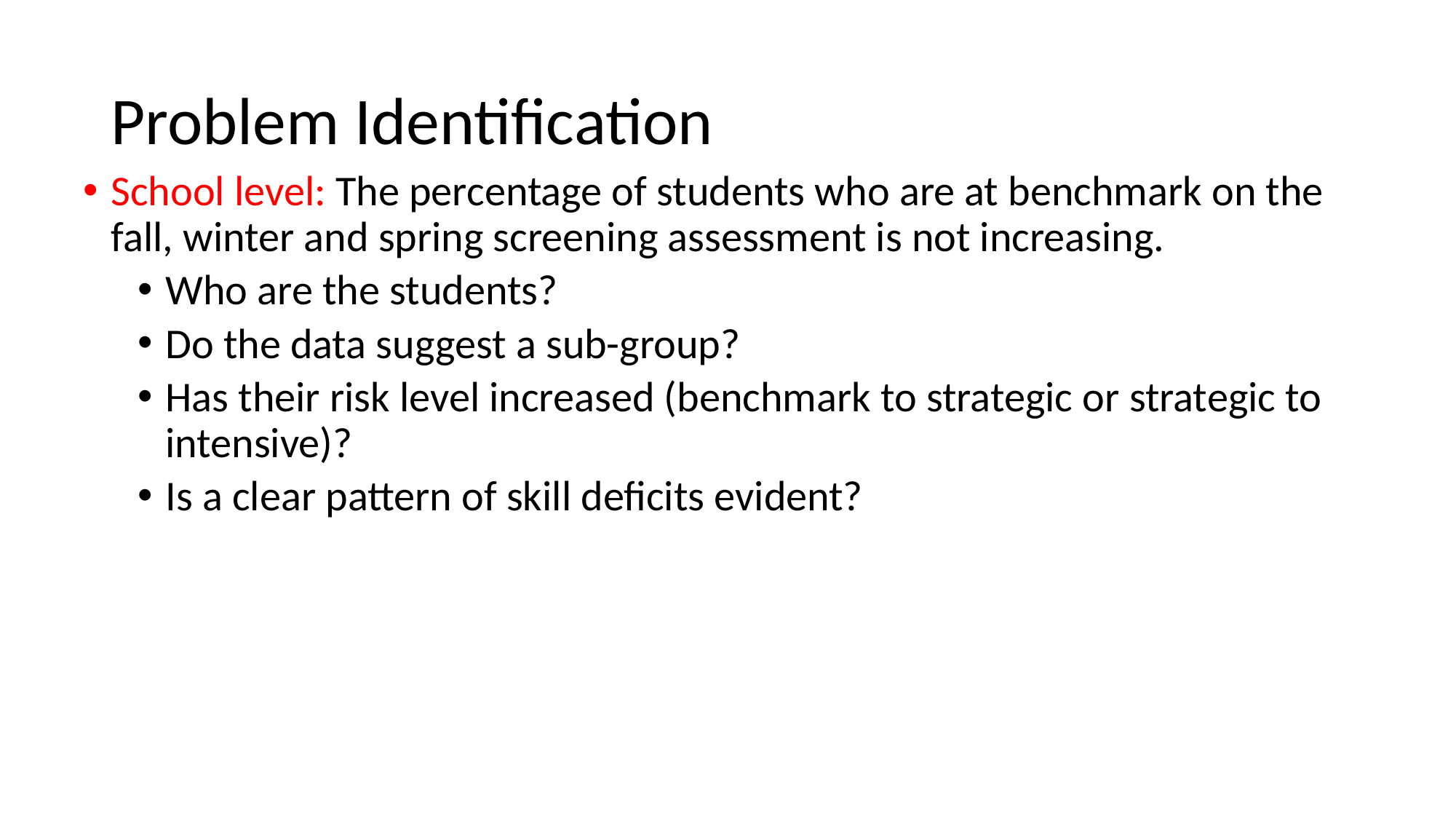

# Problem Identification
School level: The percentage of students who are at benchmark on the fall, winter and spring screening assessment is not increasing.
Who are the students?
Do the data suggest a sub-group?
Has their risk level increased (benchmark to strategic or strategic to intensive)?
Is a clear pattern of skill deficits evident?